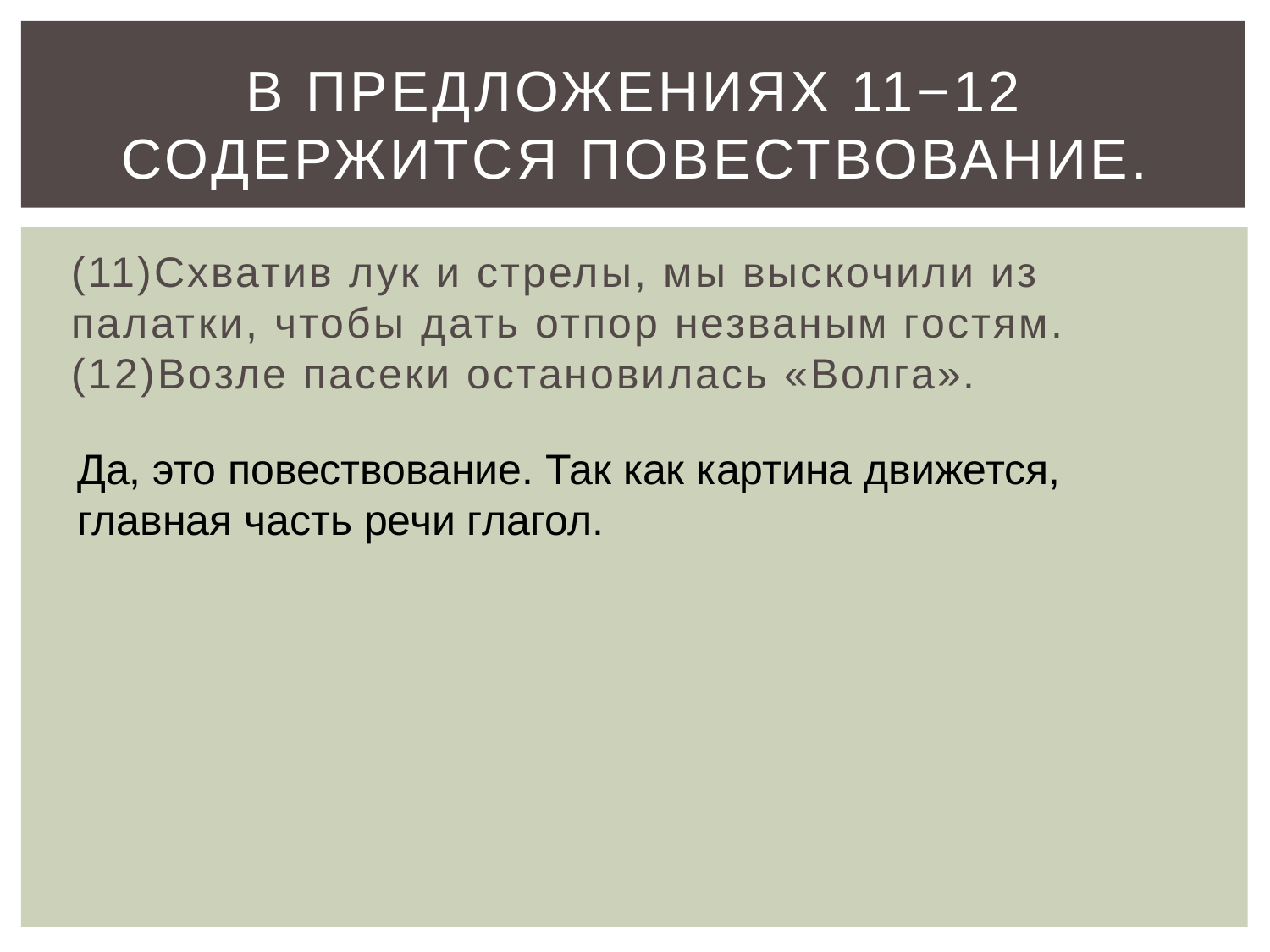

# В предложениях 11−12 содержится повествование.
(11)Схватив лук и стрелы, мы выскочили из палатки, чтобы дать отпор незваным гостям. (12)Возле пасеки остановилась «Волга».
Да, это повествование. Так как картина движется, главная часть речи глагол.